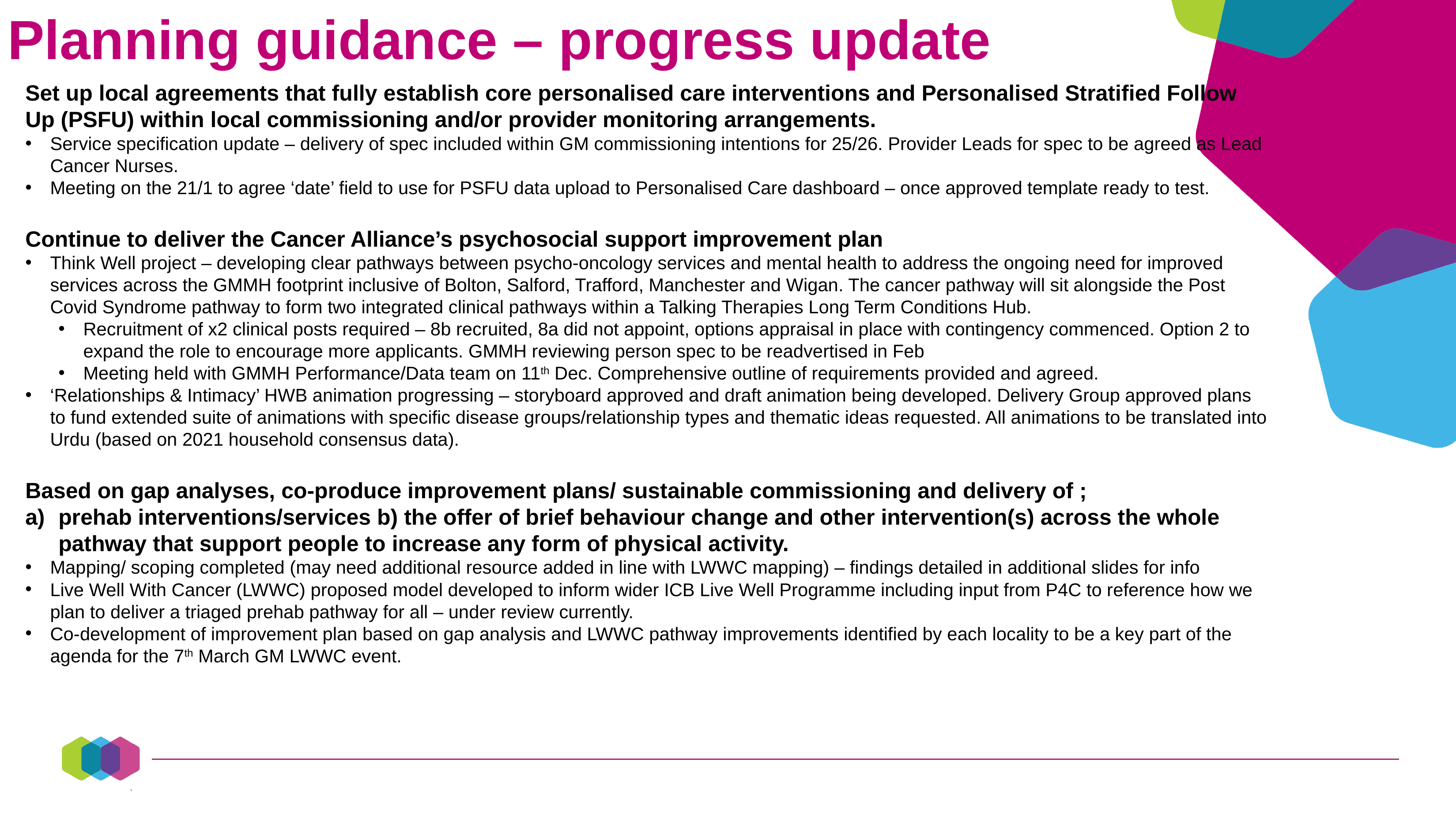

Planning guidance – progress update
Set up local agreements that fully establish core personalised care interventions and Personalised Stratified Follow Up (PSFU) within local commissioning and/or provider monitoring arrangements.
Service specification update – delivery of spec included within GM commissioning intentions for 25/26. Provider Leads for spec to be agreed as Lead Cancer Nurses.
Meeting on the 21/1 to agree ‘date’ field to use for PSFU data upload to Personalised Care dashboard – once approved template ready to test.

Continue to deliver the Cancer Alliance’s psychosocial support improvement plan
Think Well project – developing clear pathways between psycho-oncology services and mental health to address the ongoing need for improved services across the GMMH footprint inclusive of Bolton, Salford, Trafford, Manchester and Wigan. The cancer pathway will sit alongside the Post Covid Syndrome pathway to form two integrated clinical pathways within a Talking Therapies Long Term Conditions Hub.
Recruitment of x2 clinical posts required – 8b recruited, 8a did not appoint, options appraisal in place with contingency commenced. Option 2 to expand the role to encourage more applicants. GMMH reviewing person spec to be readvertised in Feb
Meeting held with GMMH Performance/Data team on 11th Dec. Comprehensive outline of requirements provided and agreed.
‘Relationships & Intimacy’ HWB animation progressing – storyboard approved and draft animation being developed. Delivery Group approved plans to fund extended suite of animations with specific disease groups/relationship types and thematic ideas requested. All animations to be translated into Urdu (based on 2021 household consensus data).

Based on gap analyses, co-produce improvement plans/ sustainable commissioning and delivery of ;
prehab interventions/services b) the offer of brief behaviour change and other intervention(s) across the whole pathway that support people to increase any form of physical activity.
Mapping/ scoping completed (may need additional resource added in line with LWWC mapping) – findings detailed in additional slides for info
Live Well With Cancer (LWWC) proposed model developed to inform wider ICB Live Well Programme including input from P4C to reference how we plan to deliver a triaged prehab pathway for all – under review currently.
Co-development of improvement plan based on gap analysis and LWWC pathway improvements identified by each locality to be a key part of the agenda for the 7th March GM LWWC event.